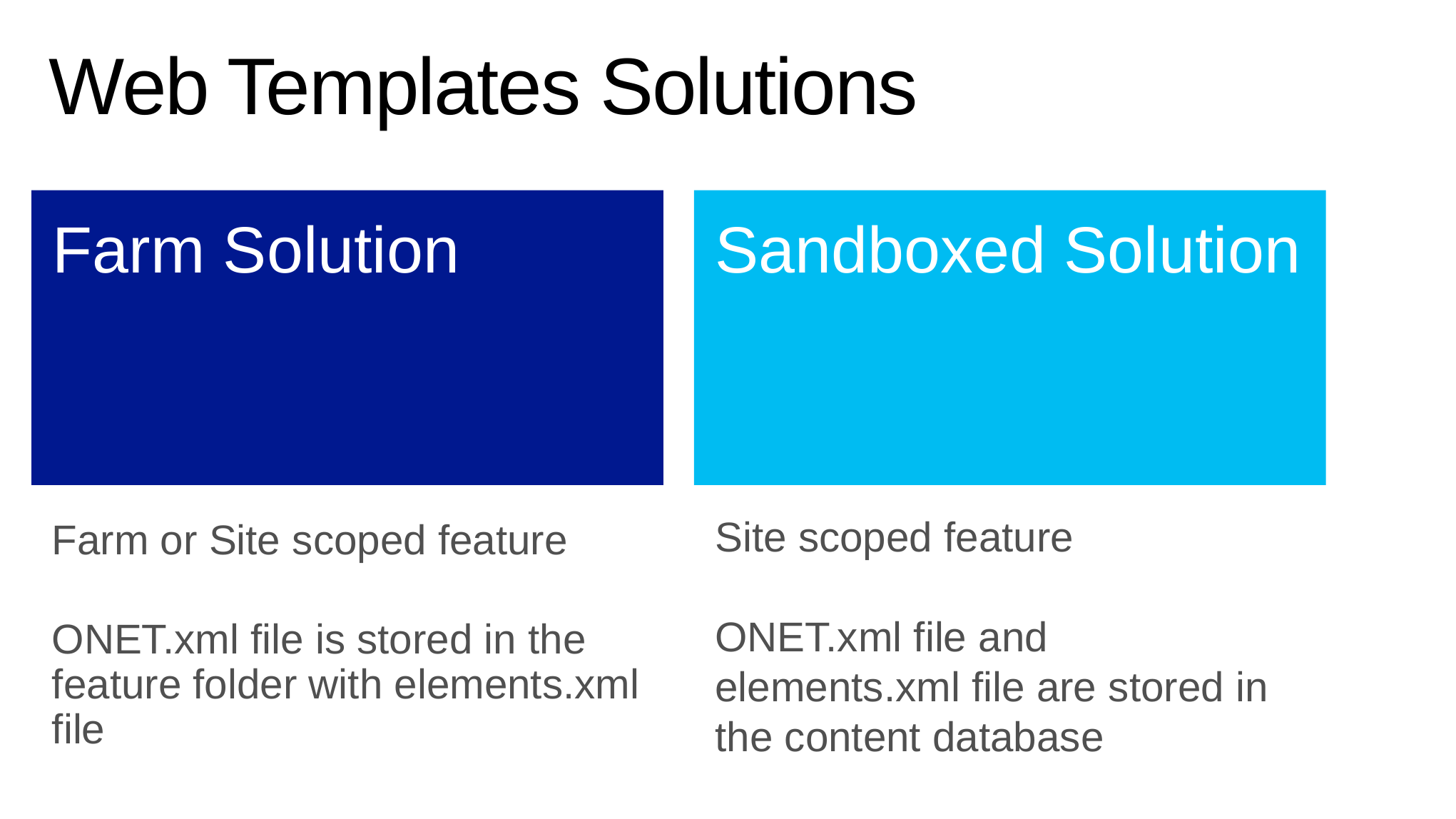

# Web Templates Solutions
Farm Solution
Sandboxed Solution
Site scoped feature
ONET.xml file and elements.xml file are stored in the content database
Farm or Site scoped feature
ONET.xml file is stored in the feature folder with elements.xml file